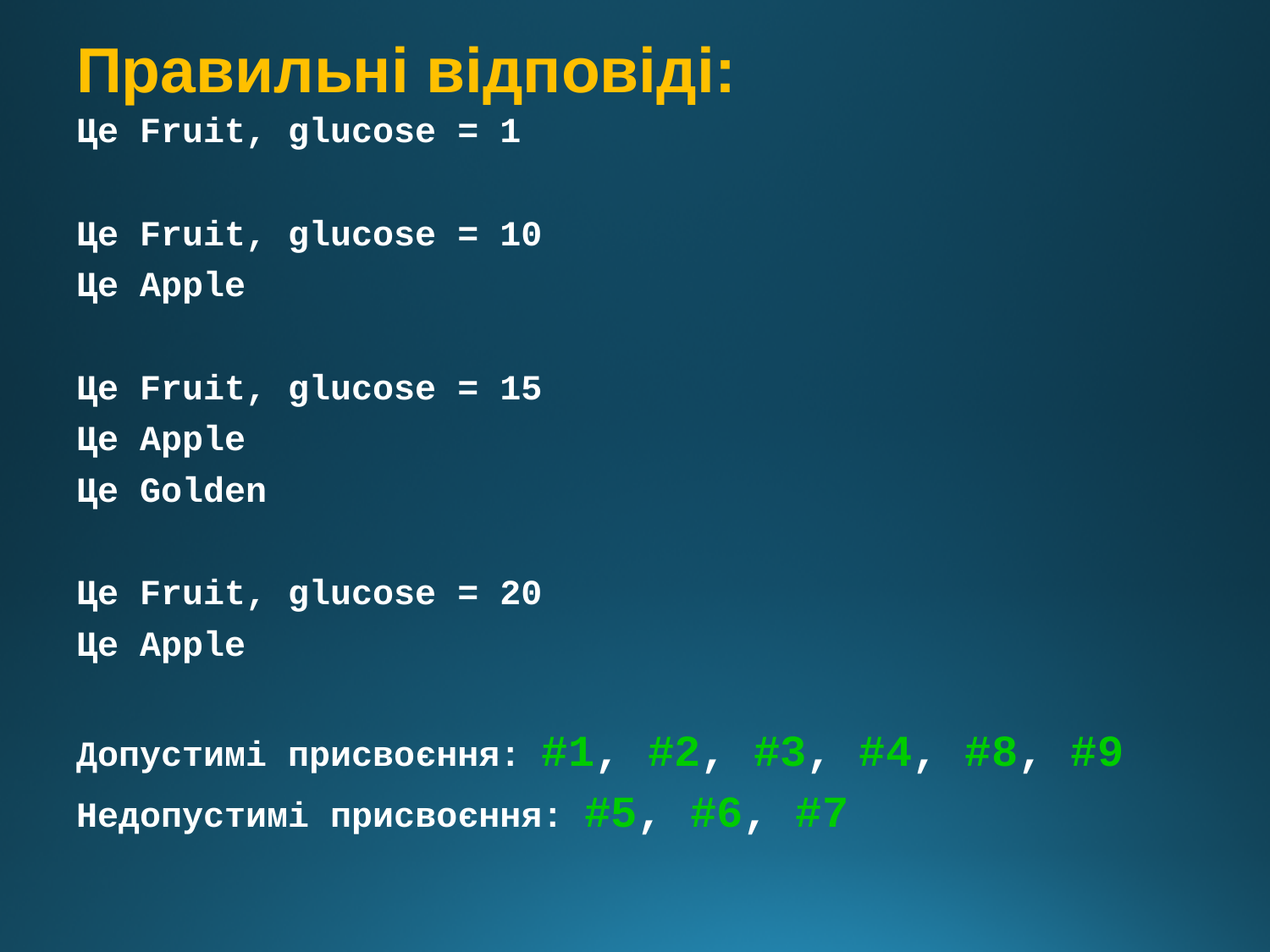

# Правильні відповіді:
Це Fruit, glucose = 1

Це Fruit, glucose = 10
Це Apple

Це Fruit, glucose = 15
Це Apple
Це Golden

Це Fruit, glucose = 20
Це Apple

Допустимі присвоєння: #1, #2, #3, #4, #8, #9
Недопустимі присвоєння: #5, #6, #7